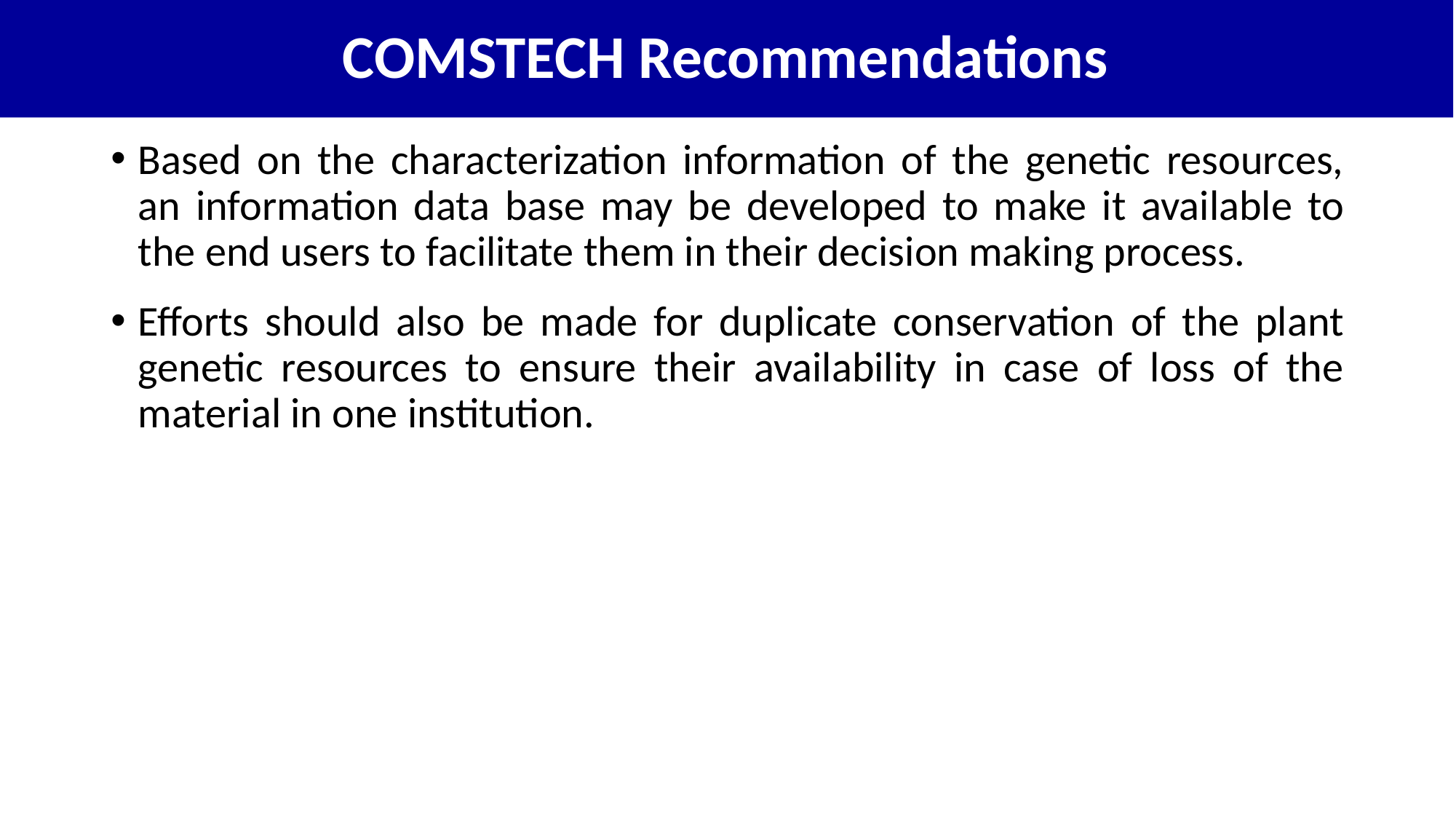

COMSTECH Recommendations
# Recommendations
Based on the characterization information of the genetic resources, an information data base may be developed to make it available to the end users to facilitate them in their decision making process.
Efforts should also be made for duplicate conservation of the plant genetic resources to ensure their availability in case of loss of the material in one institution.